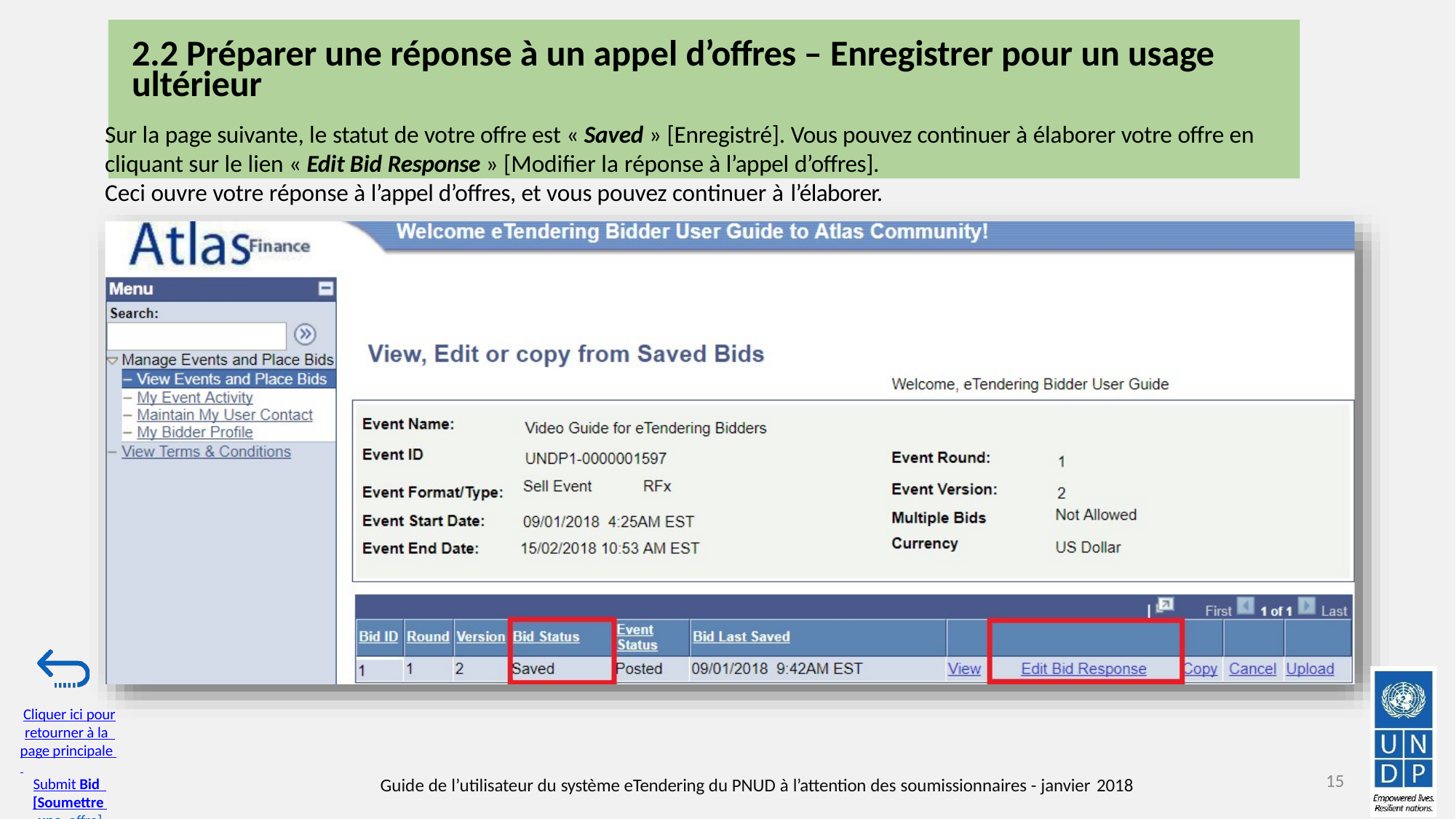

# 2.2 Préparer une réponse à un appel d’offres – Enregistrer pour un usage  ultérieur
Sur la page suivante, le statut de votre offre est « Saved » [Enregistré]. Vous pouvez continuer à élaborer votre offre en  cliquant sur le lien « Edit Bid Response » [Modifier la réponse à l’appel d’offres].
Ceci ouvre votre réponse à l’appel d’offres, et vous pouvez continuer à l’élaborer.

Cliquer ici pour
retourner à la  page principale  Submit Bid  [Soumettre une  offre]
15
Guide de l’utilisateur du système eTendering du PNUD à l’attention des soumissionnaires - janvier 2018